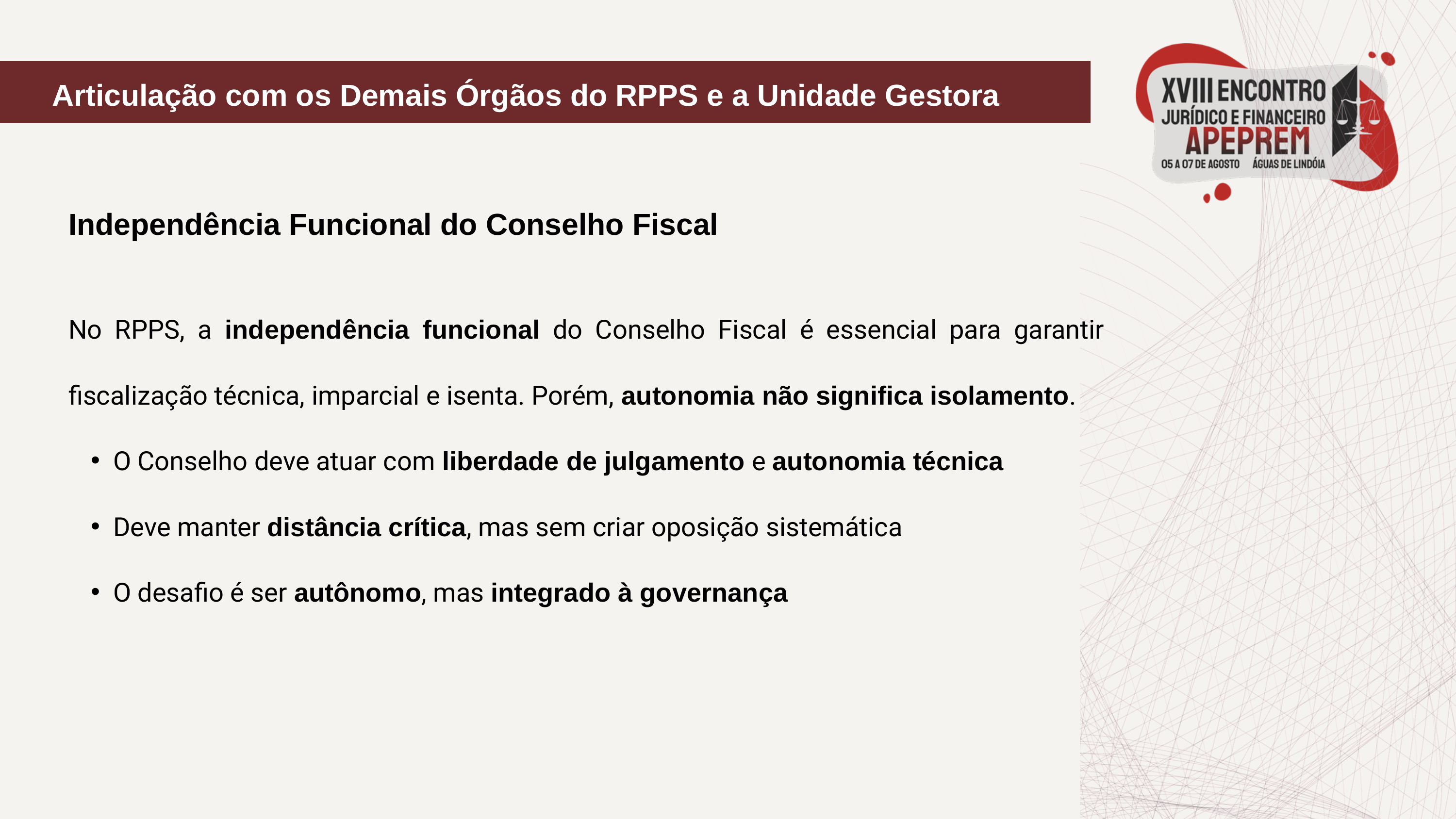

Articulação com os Demais Órgãos do RPPS e a Unidade Gestora
Independência Funcional do Conselho Fiscal
No RPPS, a independência funcional do Conselho Fiscal é essencial para garantir fiscalização técnica, imparcial e isenta. Porém, autonomia não significa isolamento.
O Conselho deve atuar com liberdade de julgamento e autonomia técnica
Deve manter distância crítica, mas sem criar oposição sistemática
O desafio é ser autônomo, mas integrado à governança